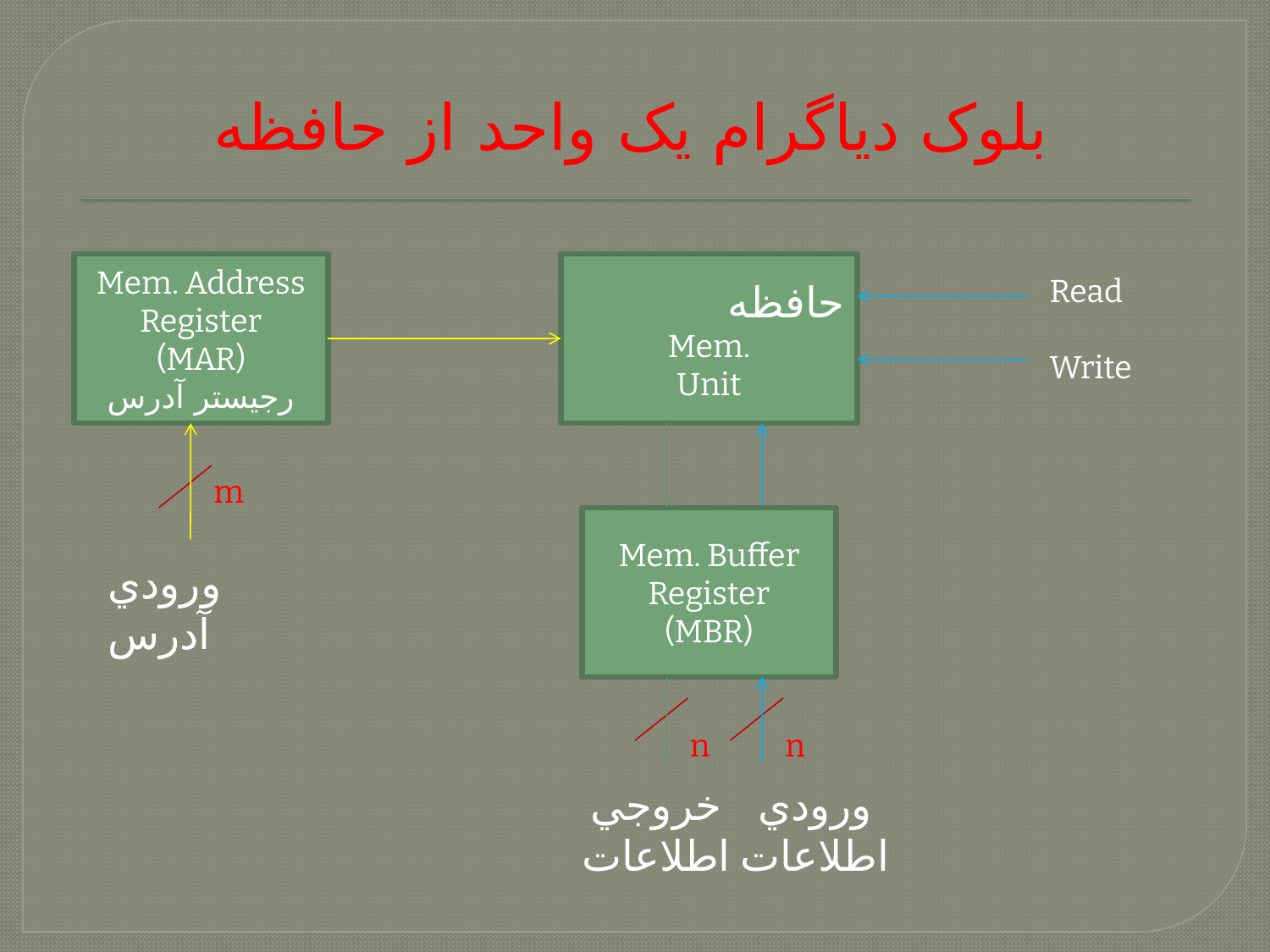

# بلوک دياگرام يک واحد از حافظه
Mem. Address Register
(MAR)
رجيستر آدرس
حافظه
Mem.
Unit
Read

Write
m
Mem. Buffer Register
(MBR)
ورودي آدرس
n
n
خروجي
اطلاعات
ورودي
اطلاعات